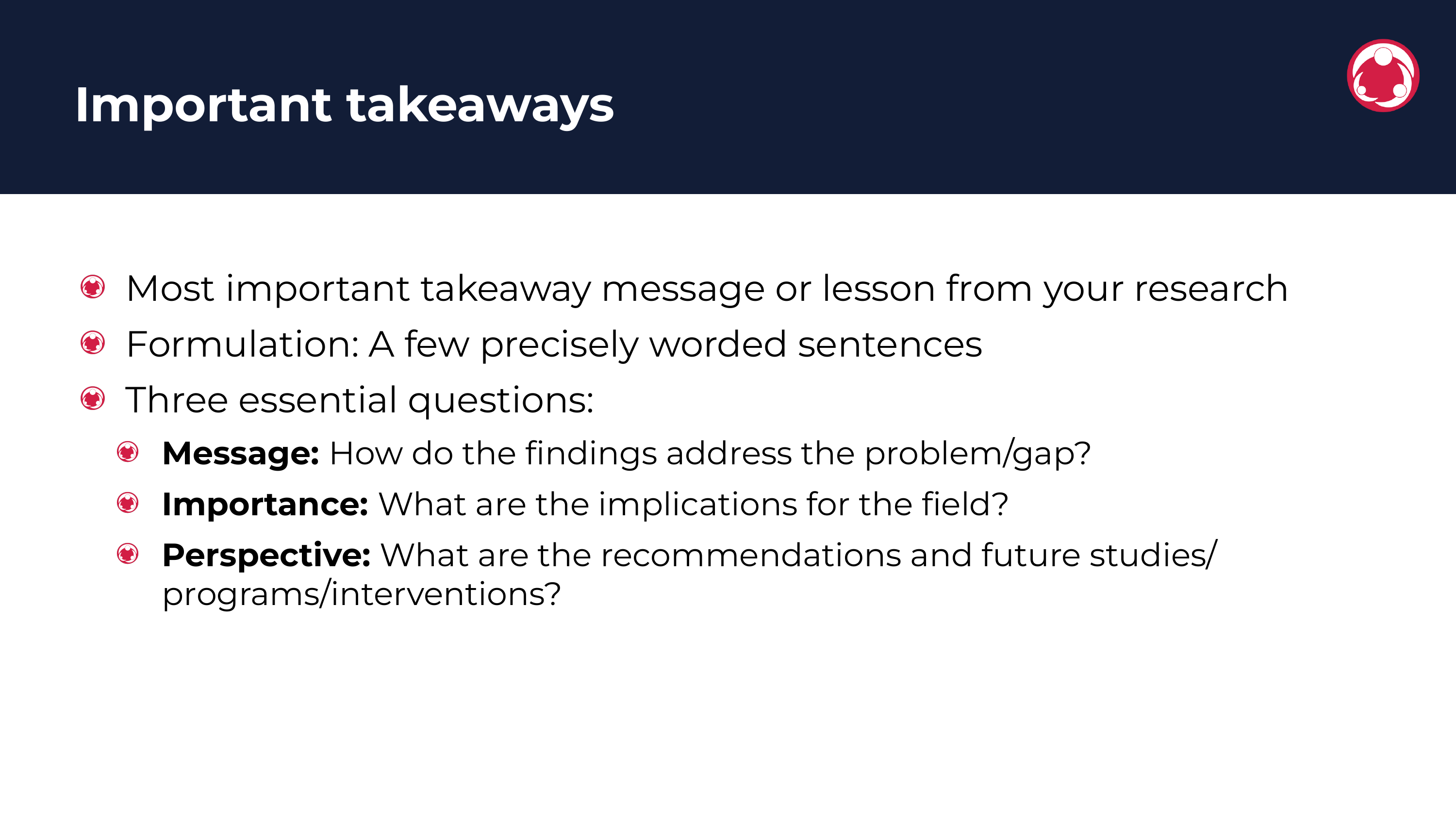

Important takeaways
Most important takeaway message or lesson from your research
Formulation: A few precisely worded sentences
Three essential questions:
Message: How do the findings address the problem/gap?
Importance: What are the implications for the field?
Perspective: What are the recommendations and future studies/ programs/interventions?